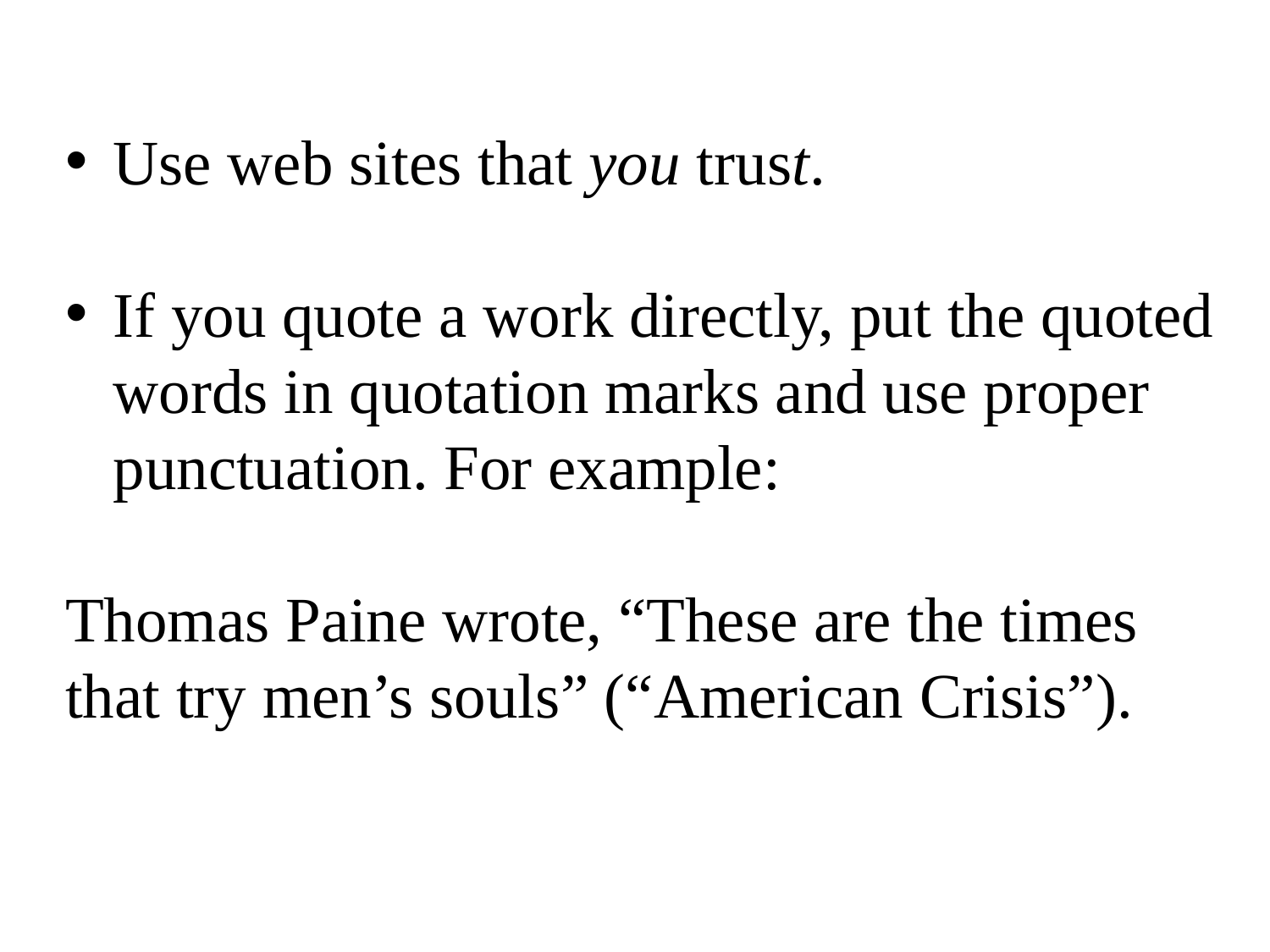

Use web sites that you trust.

If you quote a work directly, put the quoted words in quotation marks and use proper punctuation. For example:

Thomas Paine wrote, “These are the times that try men’s souls” (“American Crisis”).